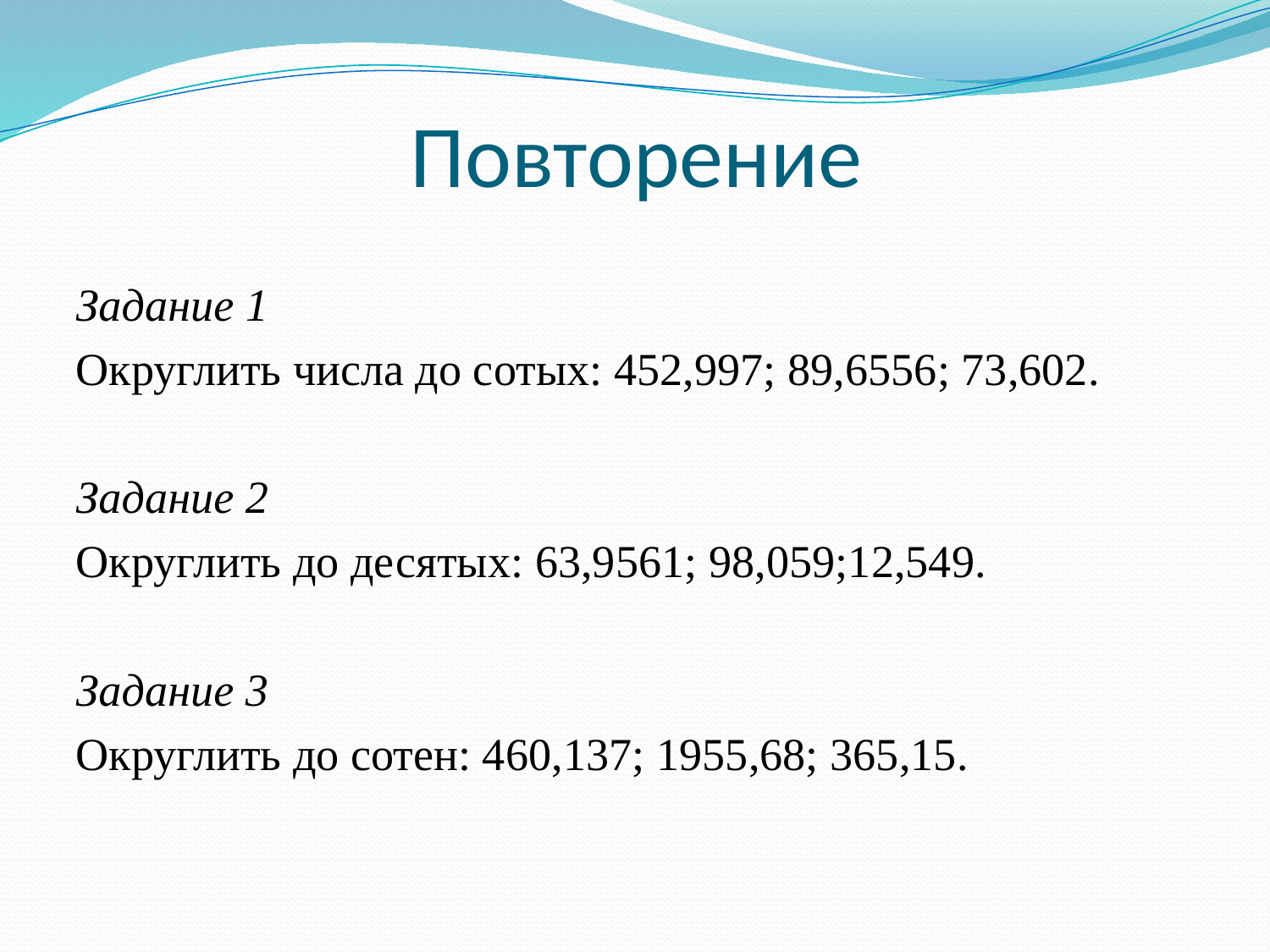

# Повторение
Задание 1
Округлить числа до сотых: 452,997; 89,6556; 73,602.

Задание 2
Округлить до десятых: 63,9561; 98,059;12,549.

Задание 3
Округлить до сотен: 460,137; 1955,68; 365,15.